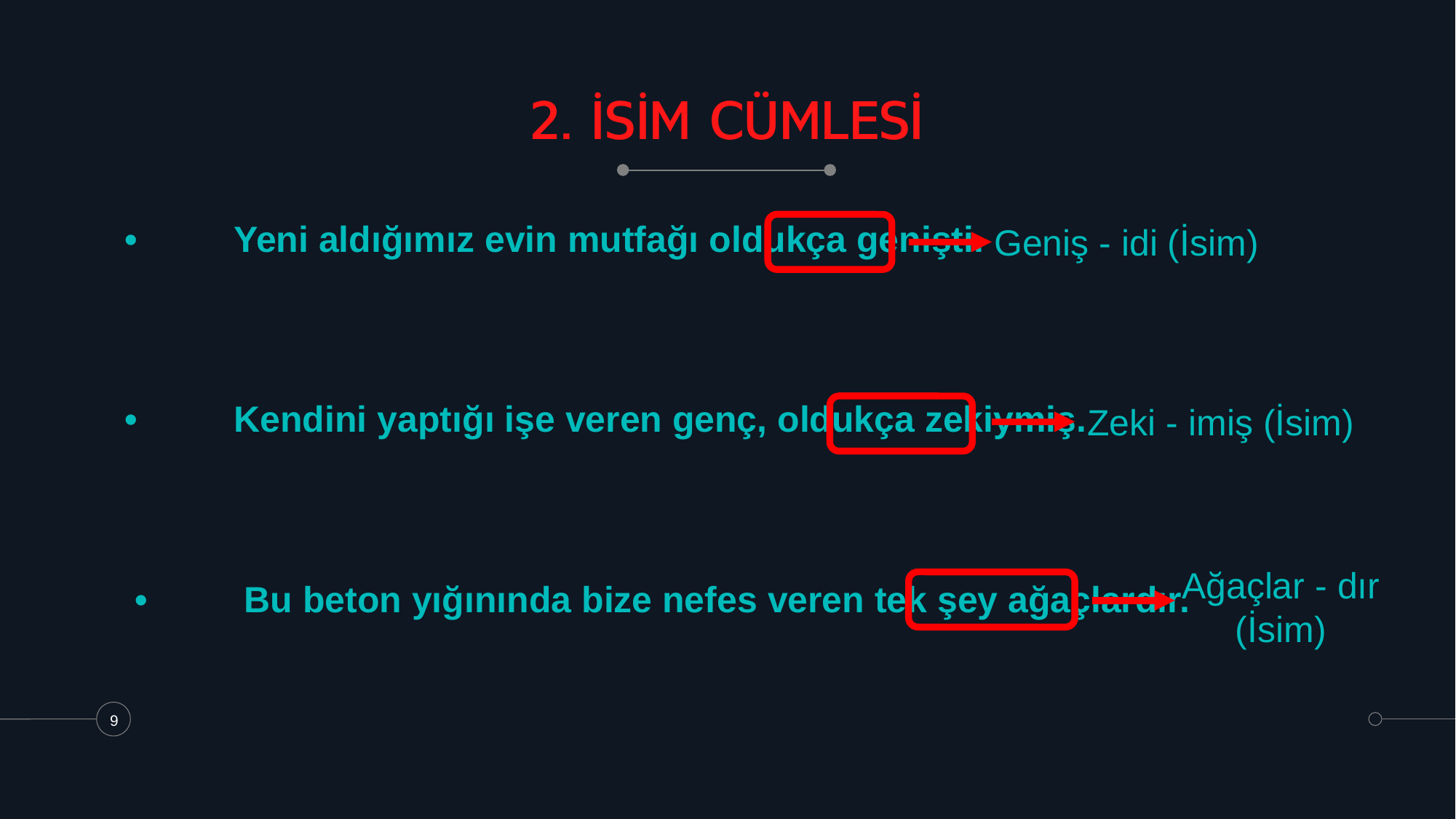

# 2. İSİM CÜMLESİ
Geniş - idi (İsim)

•	Yeni aldığımız evin mutfağı oldukça genişti.
Zeki - imiş (İsim)
•	Kendini yaptığı işe veren genç, oldukça zekiymiş.

Ağaçlar - dır (İsim)

•	Bu beton yığınında bize nefes veren tek şey ağaçlardır.
9